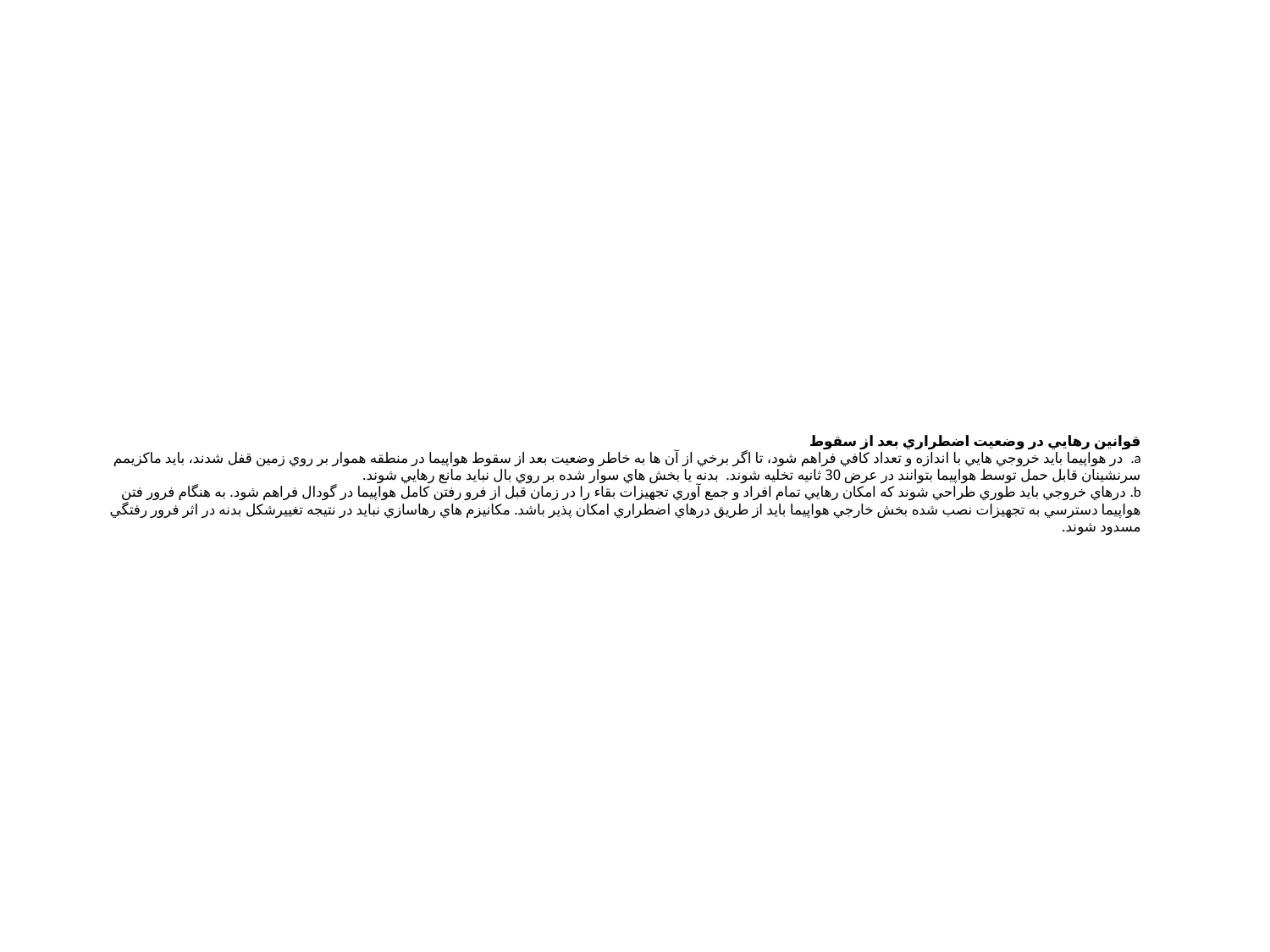

# قوانين رهايي در وضعيت اضطراري بعد از سقوط a.  در هواپيما بايد خروجي هايي با اندازه و تعداد کافي فراهم شود، تا اگر برخي از آن ها به خاطر وضعيت بعد از سقوط هواپيما در منطقه هموار بر روي زمين قفل شدند، بايد ماكزيمم سرنشينان قابل حمل توسط هواپيما بتوانند در عرض 30 ثانيه تخليه شوند.  بدنه يا بخش هاي سوار شده بر روي بال نبايد مانع رهايي شوند. b. درهاي خروجي بايد طوري طراحي شوند که امکان رهايي تمام افراد و جمع آوري تجهيزات بقاء را در زمان قبل از فرو رفتن کامل هواپيما در گودال فراهم شود. به هنگام فرور فتن هواپيما دسترسي به تجهيزات نصب شده بخش خارجي هواپيما بايد از طريق درهاي اضطراري امکان پذير باشد. مکانيزم هاي رهاسازي نبايد در نتيجه تغييرشکل بدنه در اثر فرور رفتگي مسدود شوند.